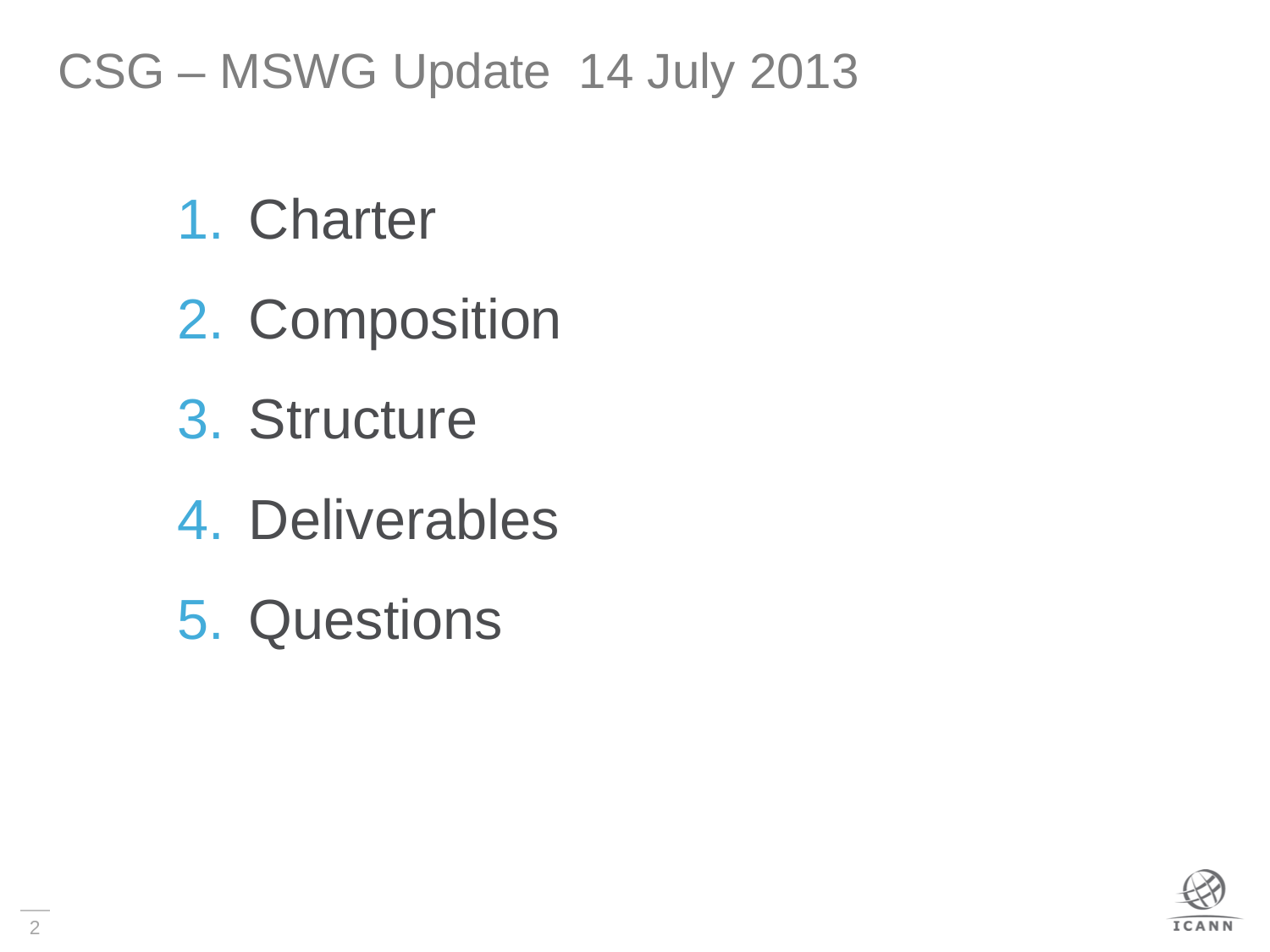

# CSG – MSWG Update  14 July 2013
Charter
Composition
Structure
Deliverables
Questions